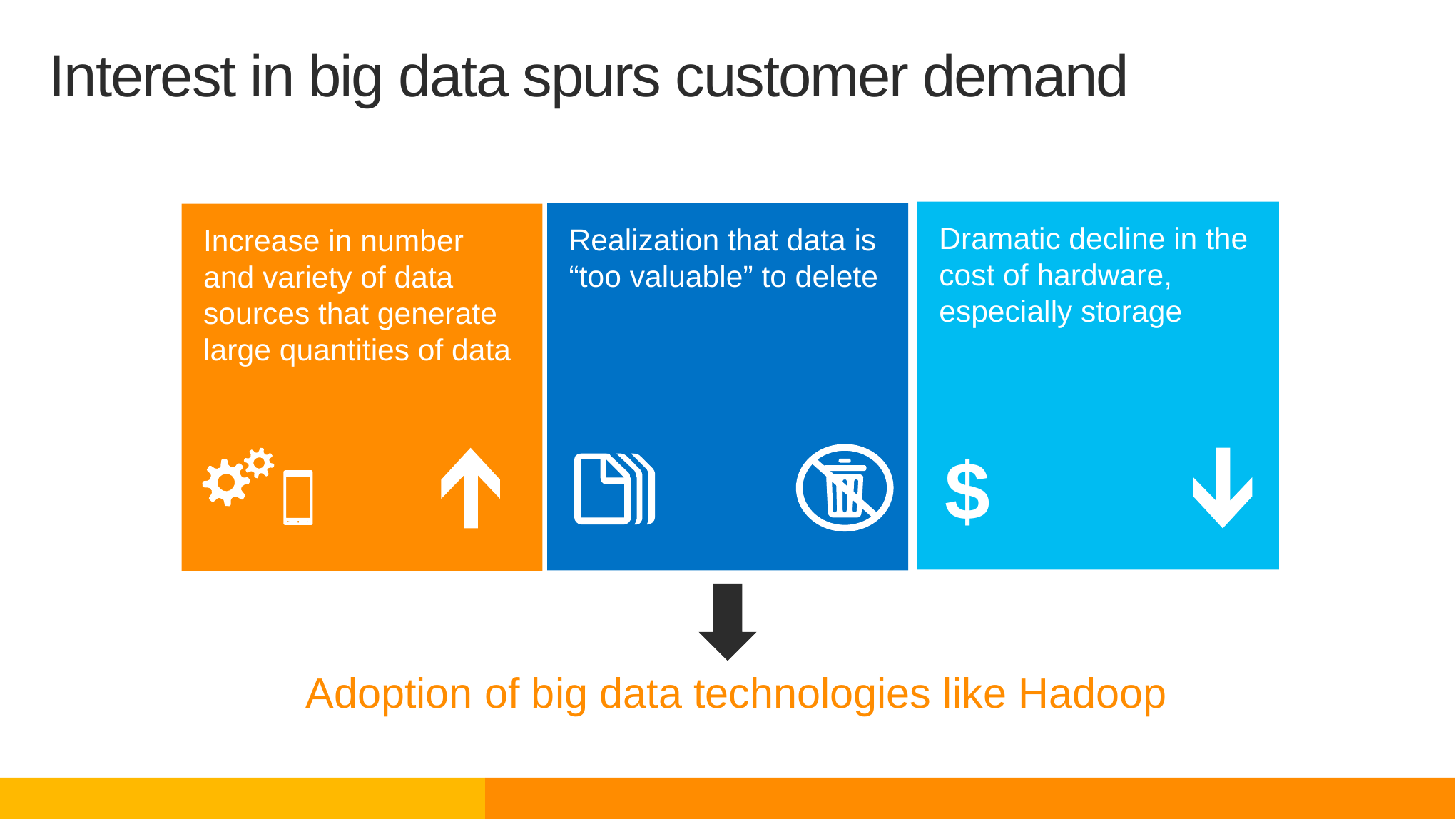

# Interest in big data spurs customer demand
Dramatic decline in the cost of hardware, especially storage

Realization that data is “too valuable” to delete

Increase in number and variety of data sources that generate large quantities of data

$

Adoption of big data technologies like Hadoop